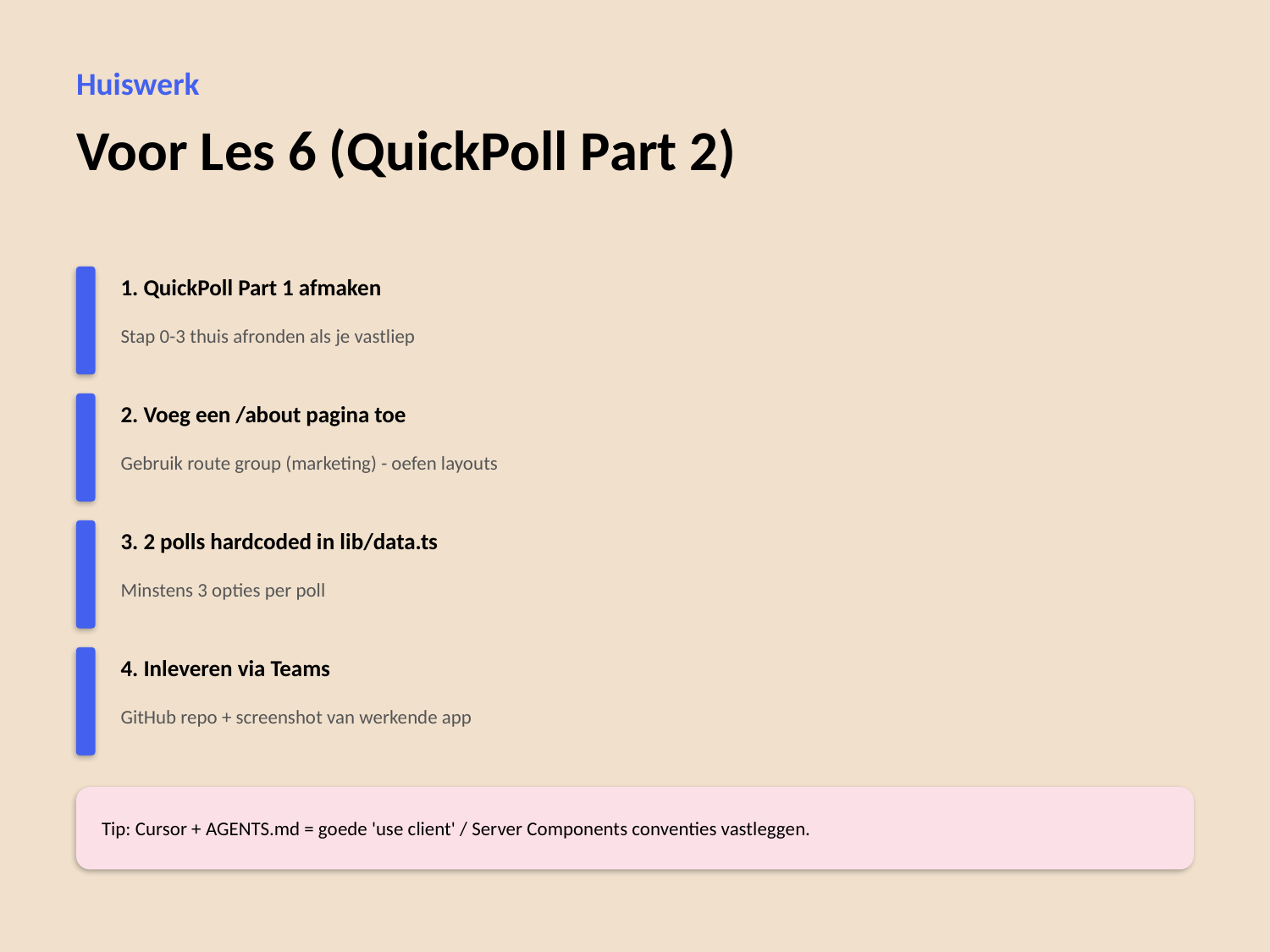

Huiswerk
Voor Les 6 (QuickPoll Part 2)

1. QuickPoll Part 1 afmaken
Stap 0-3 thuis afronden als je vastliep

2. Voeg een /about pagina toe
Gebruik route group (marketing) - oefen layouts

3. 2 polls hardcoded in lib/data.ts
Minstens 3 opties per poll

4. Inleveren via Teams
GitHub repo + screenshot van werkende app

Tip: Cursor + AGENTS.md = goede 'use client' / Server Components conventies vastleggen.